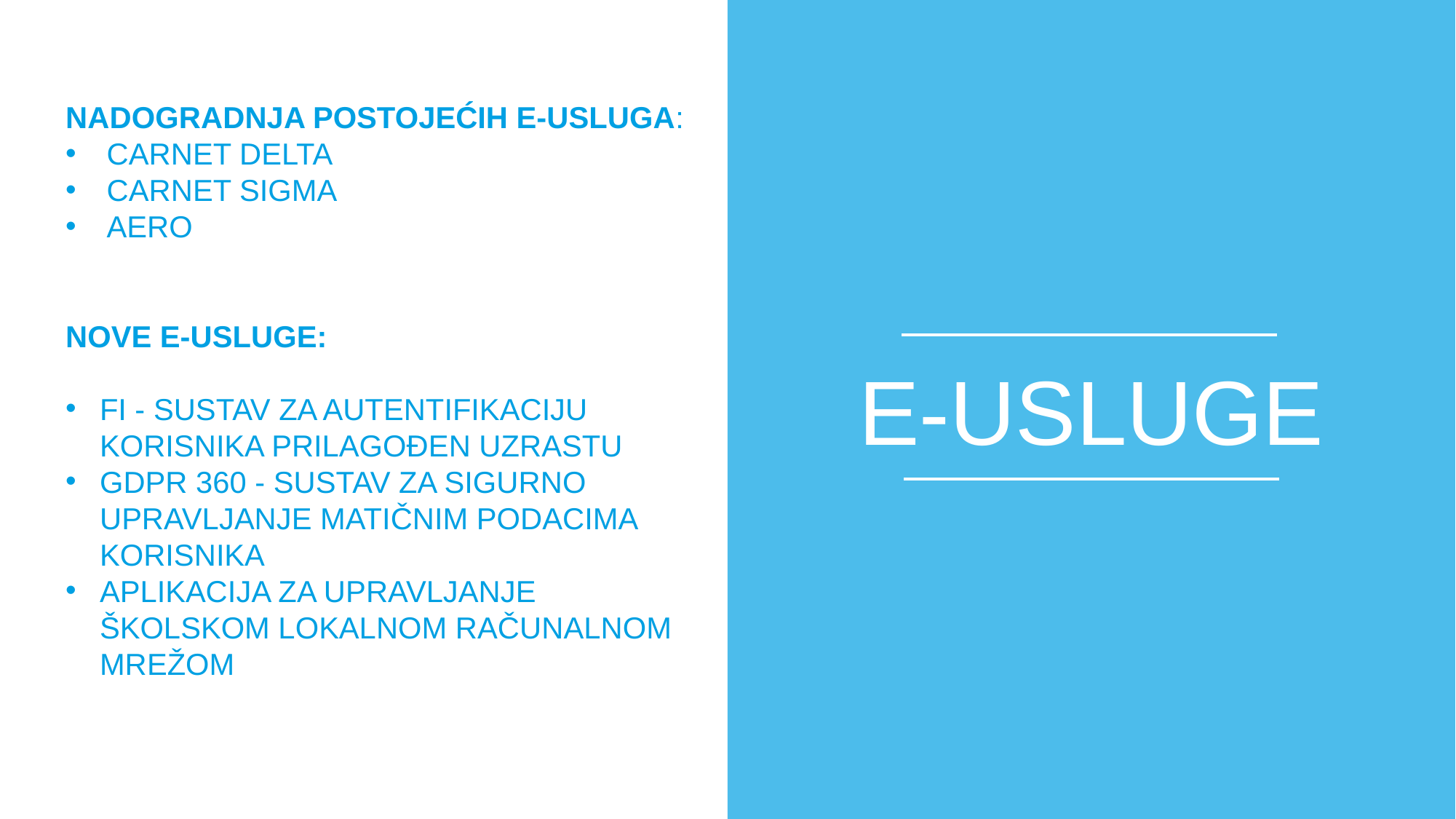

E-USLUGE

NADOGRADNJA POSTOJEĆIH E-USLUGA:
CARNET DELTA
CARNET SIGMA
AERO

NOVE E-USLUGE:
FI - SUSTAV ZA AUTENTIFIKACIJU KORISNIKA PRILAGOĐEN UZRASTU
GDPR 360 - SUSTAV ZA SIGURNO UPRAVLJANJE MATIČNIM PODACIMA KORISNIKA
APLIKACIJA ZA UPRAVLJANJE ŠKOLSKOM LOKALNOM RAČUNALNOM MREŽOM